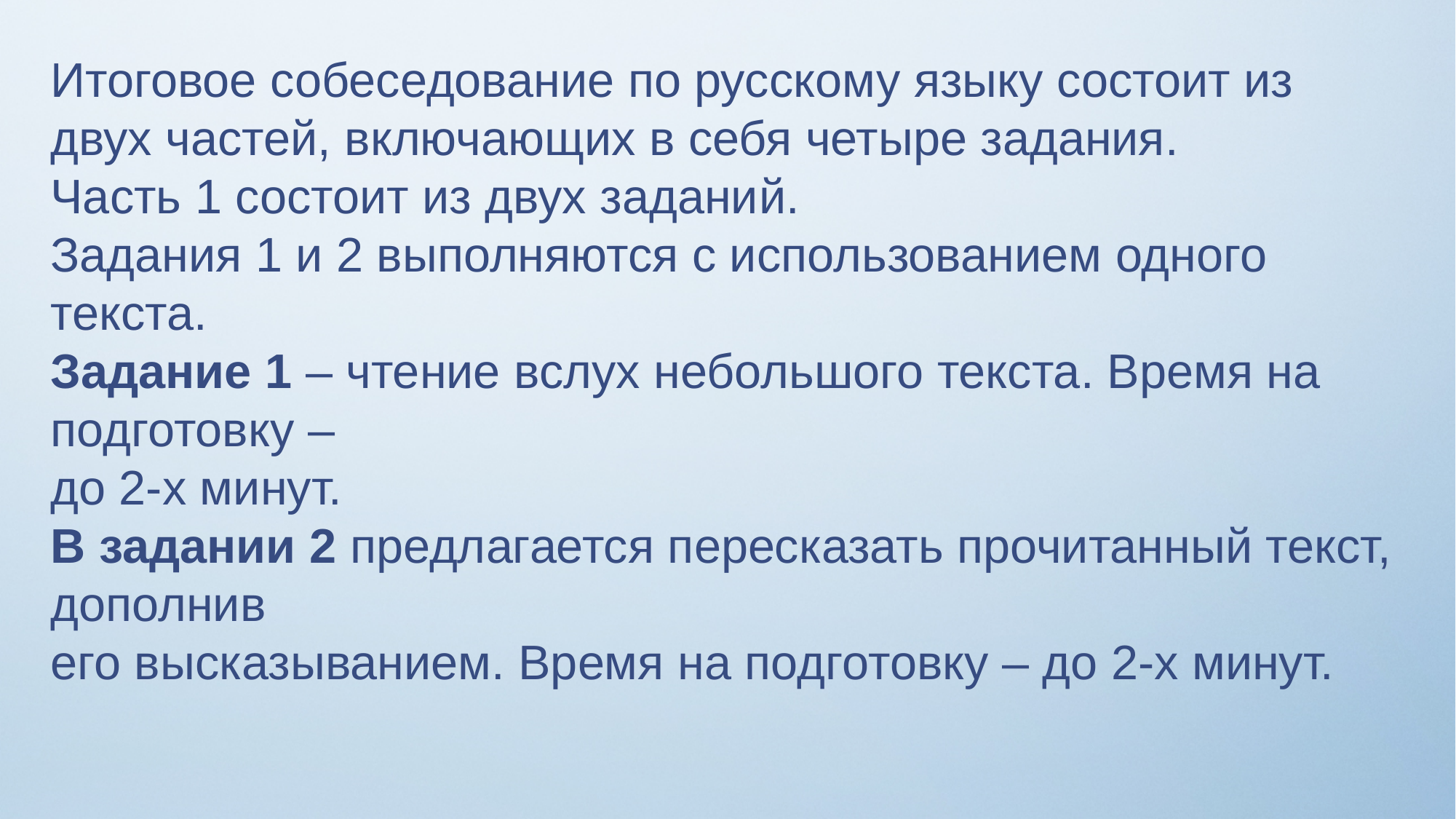

Итоговое собеседование по русскому языку состоит из двух частей, включающих в себя четыре задания.
Часть 1 состоит из двух заданий.
Задания 1 и 2 выполняются с использованием одного текста.
Задание 1 – чтение вслух небольшого текста. Время на подготовку –
до 2-х минут.
В задании 2 предлагается пересказать прочитанный текст, дополнив
его высказыванием. Время на подготовку – до 2-х минут.